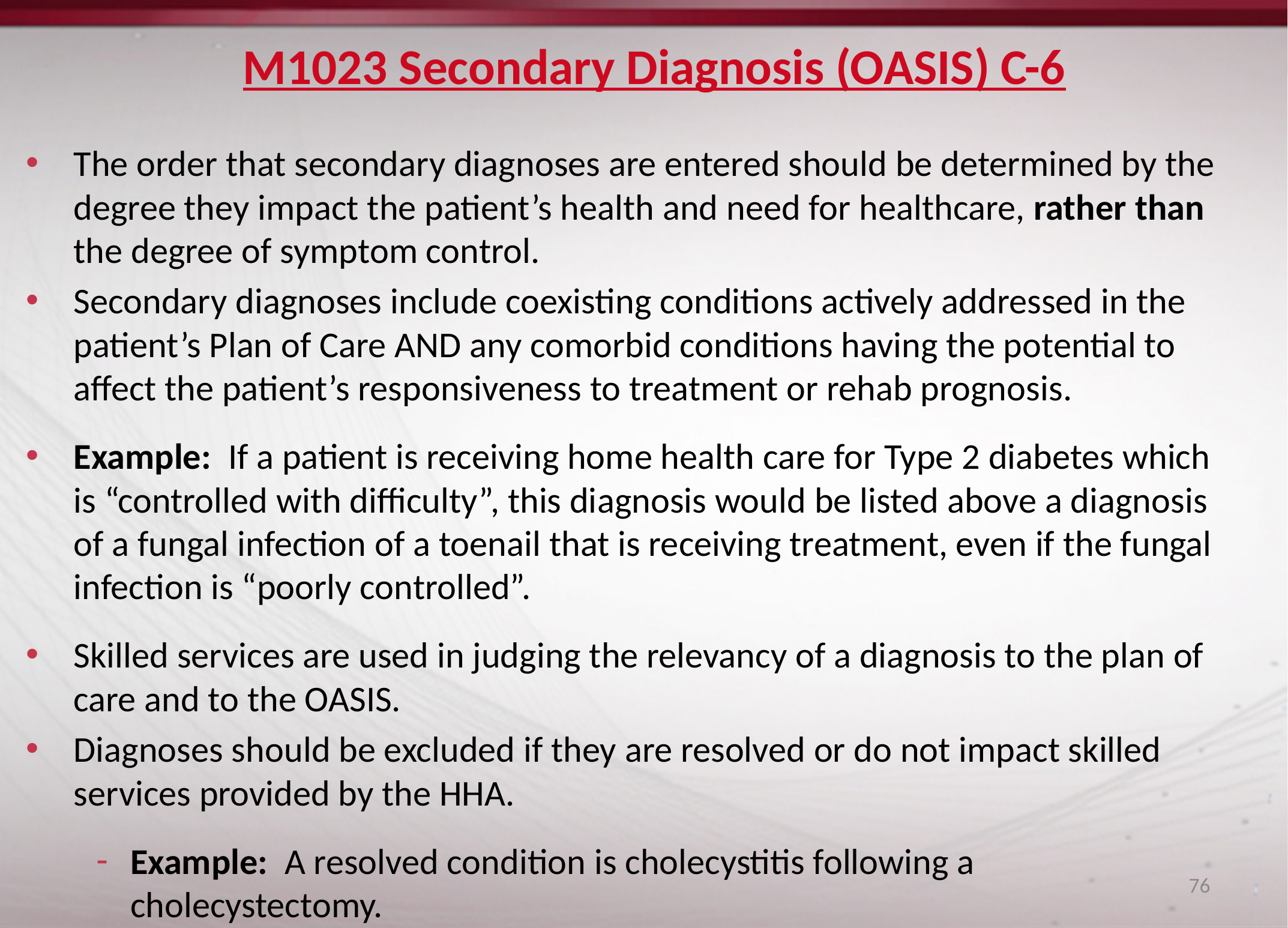

# M1023 Secondary Diagnosis (OASIS) C-6
The order that secondary diagnoses are entered should be determined by the degree they impact the patient’s health and need for healthcare, rather than the degree of symptom control.
Secondary diagnoses include coexisting conditions actively addressed in the patient’s Plan of Care AND any comorbid conditions having the potential to  affect the patient’s responsiveness to treatment or rehab prognosis.

Example:  If a patient is receiving home health care for Type 2 diabetes which is “controlled with difficulty”, this diagnosis would be listed above a diagnosis of a fungal infection of a toenail that is receiving treatment, even if the fungal infection is “poorly controlled”.

Skilled services are used in judging the relevancy of a diagnosis to the plan of care and to the OASIS.
Diagnoses should be excluded if they are resolved or do not impact skilled services provided by the HHA.

Example:  A resolved condition is cholecystitis following a cholecystectomy.
76